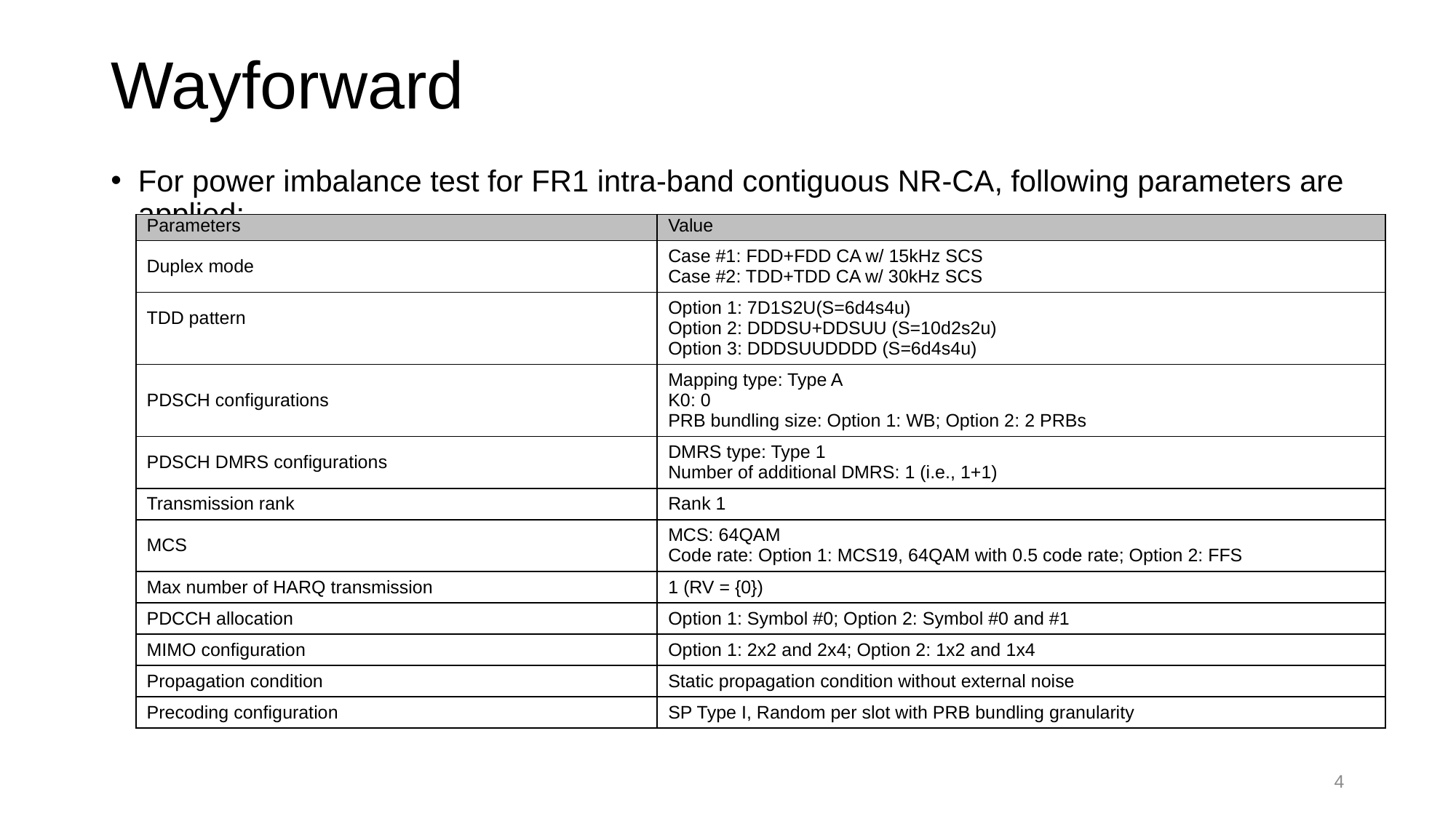

# Wayforward
For power imbalance test for FR1 intra-band contiguous NR-CA, following parameters are applied:
| Parameters | Value |
| --- | --- |
| Duplex mode | Case #1: FDD+FDD CA w/ 15kHz SCS Case #2: TDD+TDD CA w/ 30kHz SCS |
| TDD pattern | Option 1: 7D1S2U(S=6d4s4u) Option 2: DDDSU+DDSUU (S=10d2s2u) Option 3: DDDSUUDDDD (S=6d4s4u) |
| PDSCH configurations | Mapping type: Type A K0: 0 PRB bundling size: Option 1: WB; Option 2: 2 PRBs |
| PDSCH DMRS configurations | DMRS type: Type 1 Number of additional DMRS: 1 (i.e., 1+1) |
| Transmission rank | Rank 1 |
| MCS | MCS: 64QAM Code rate: Option 1: MCS19, 64QAM with 0.5 code rate; Option 2: FFS |
| Max number of HARQ transmission | 1 (RV = {0}) |
| PDCCH allocation | Option 1: Symbol #0; Option 2: Symbol #0 and #1 |
| MIMO configuration | Option 1: 2x2 and 2x4; Option 2: 1x2 and 1x4 |
| Propagation condition | Static propagation condition without external noise |
| Precoding configuration | SP Type I, Random per slot with PRB bundling granularity |
4